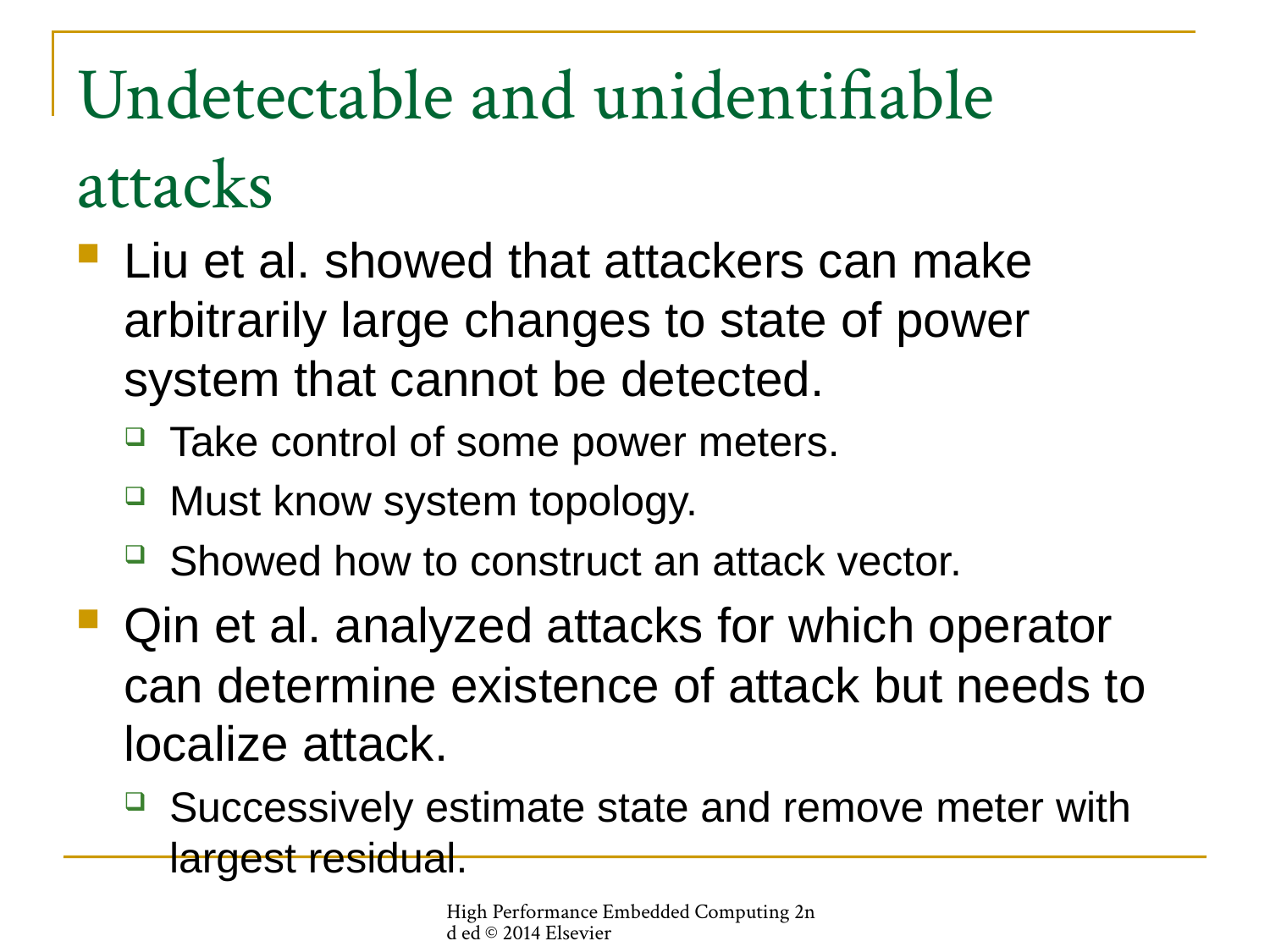

# Undetectable and unidentifiable attacks
Liu et al. showed that attackers can make arbitrarily large changes to state of power system that cannot be detected.
Take control of some power meters.
Must know system topology.
Showed how to construct an attack vector.
Qin et al. analyzed attacks for which operator can determine existence of attack but needs to localize attack.
Successively estimate state and remove meter with largest residual.
High Performance Embedded Computing 2nd ed © 2014 Elsevier